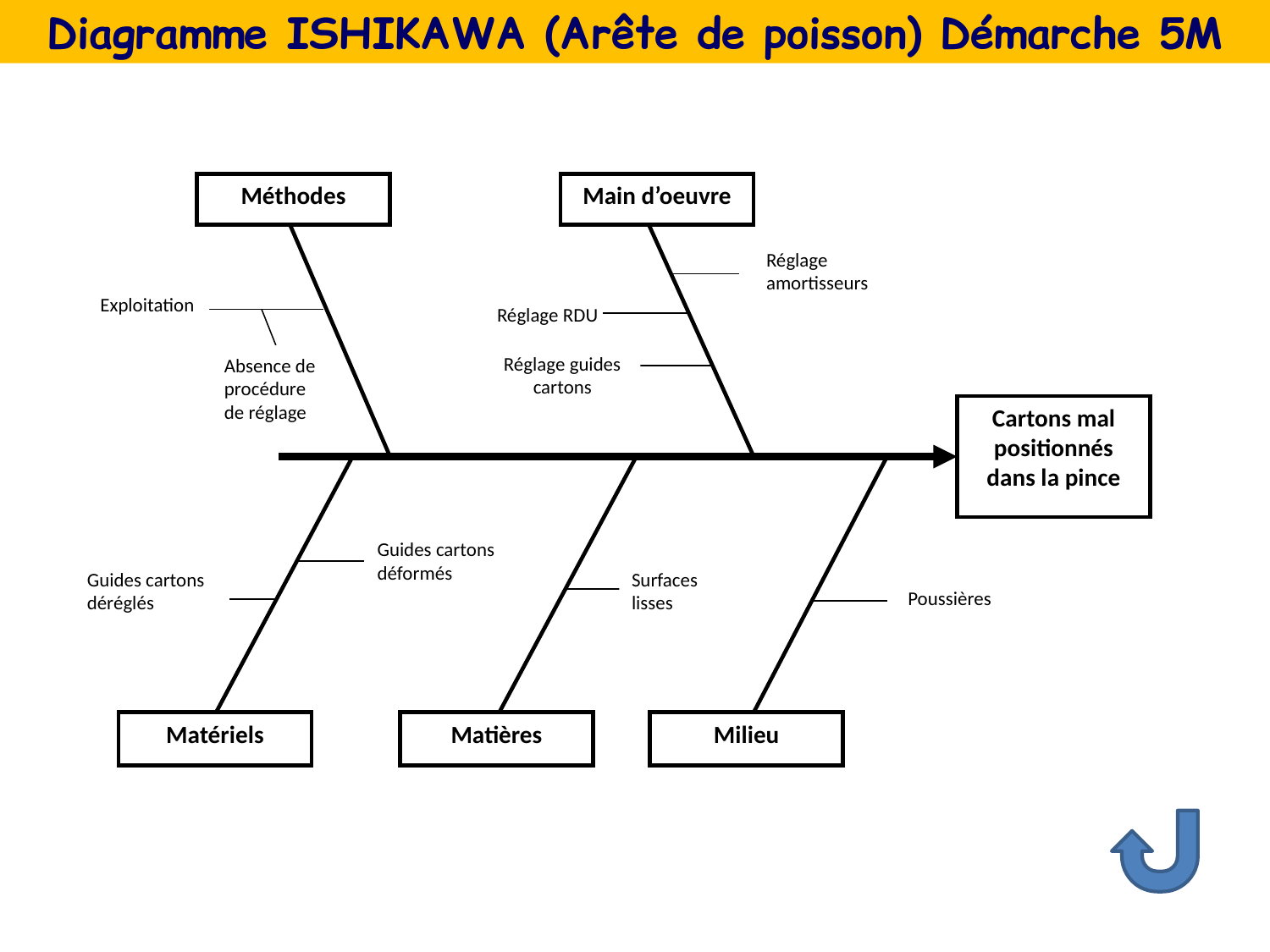

Diagramme ISHIKAWA (Arête de poisson) Démarche 5M
Méthodes
Main d’oeuvre
Réglage amortisseurs
Exploitation
Réglage RDU
Réglage guides cartons
Absence de procédure de réglage
Cartons mal positionnés dans la pince
Guides cartons déformés
Guides cartons déréglés
Surfaces lisses
Poussières
Matériels
Matières
Milieu